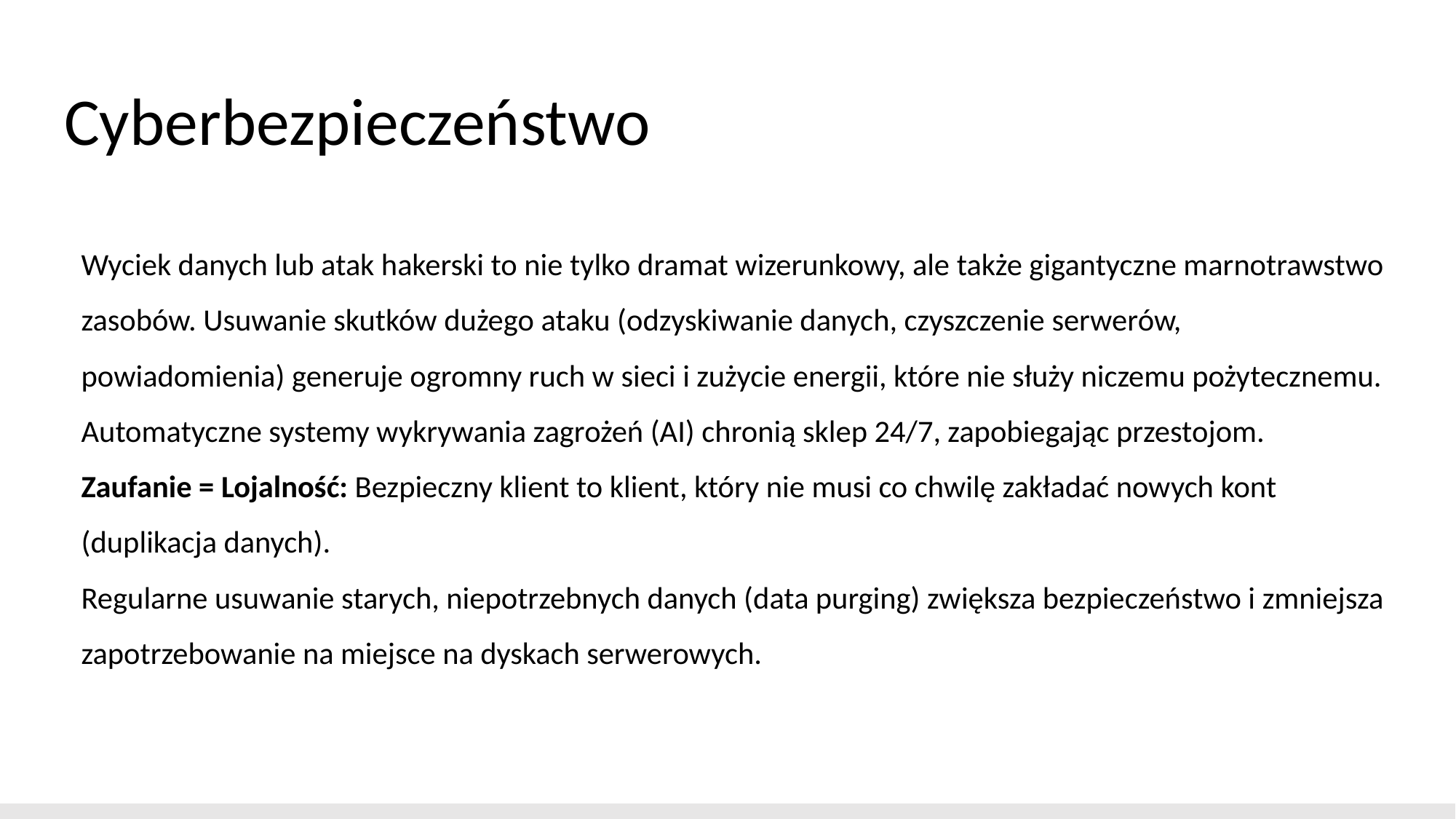

# Cyberbezpieczeństwo
Wyciek danych lub atak hakerski to nie tylko dramat wizerunkowy, ale także gigantyczne marnotrawstwo zasobów. Usuwanie skutków dużego ataku (odzyskiwanie danych, czyszczenie serwerów, powiadomienia) generuje ogromny ruch w sieci i zużycie energii, które nie służy niczemu pożytecznemu.
Automatyczne systemy wykrywania zagrożeń (AI) chronią sklep 24/7, zapobiegając przestojom.
Zaufanie = Lojalność: Bezpieczny klient to klient, który nie musi co chwilę zakładać nowych kont (duplikacja danych).
Regularne usuwanie starych, niepotrzebnych danych (data purging) zwiększa bezpieczeństwo i zmniejsza zapotrzebowanie na miejsce na dyskach serwerowych.